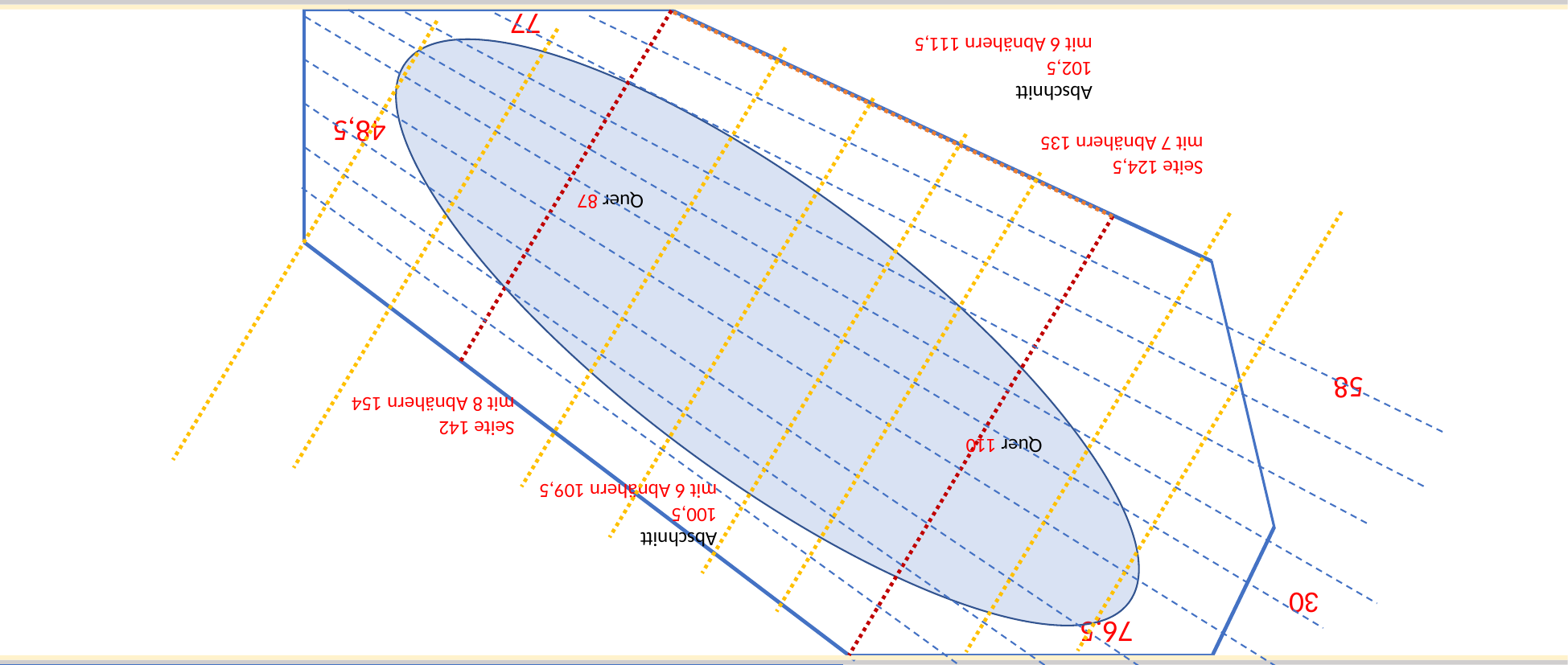

Gespiegelte Darstellung
(Hilfe für das Erstellen der Zeichnung für den Unterstoff)
77

Abschnitt
102,5
mit 6 Abnähern 111,5
48,5
Seite 124,5
mit 7 Abnähern 135
Quer 87

58
Seite 142
mit 8 Abnähern 154
Quer 110
Abschnitt
100,5
mit 6 Abnähern 109,5
30
76,5